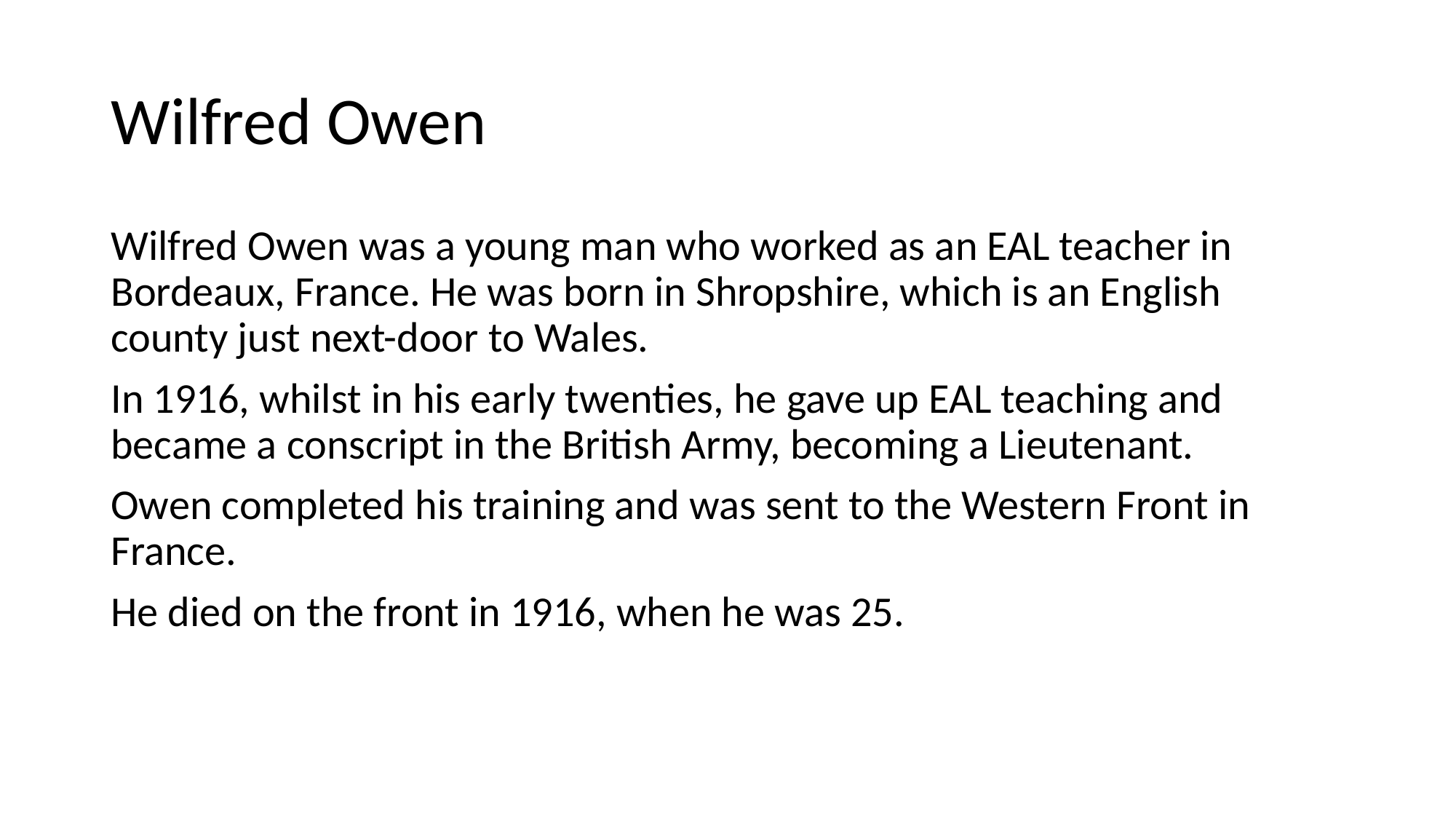

# Wilfred Owen
Wilfred Owen was a young man who worked as an EAL teacher in Bordeaux, France. He was born in Shropshire, which is an English county just next-door to Wales.
In 1916, whilst in his early twenties, he gave up EAL teaching and became a conscript in the British Army, becoming a Lieutenant.
Owen completed his training and was sent to the Western Front in France.
He died on the front in 1916, when he was 25.